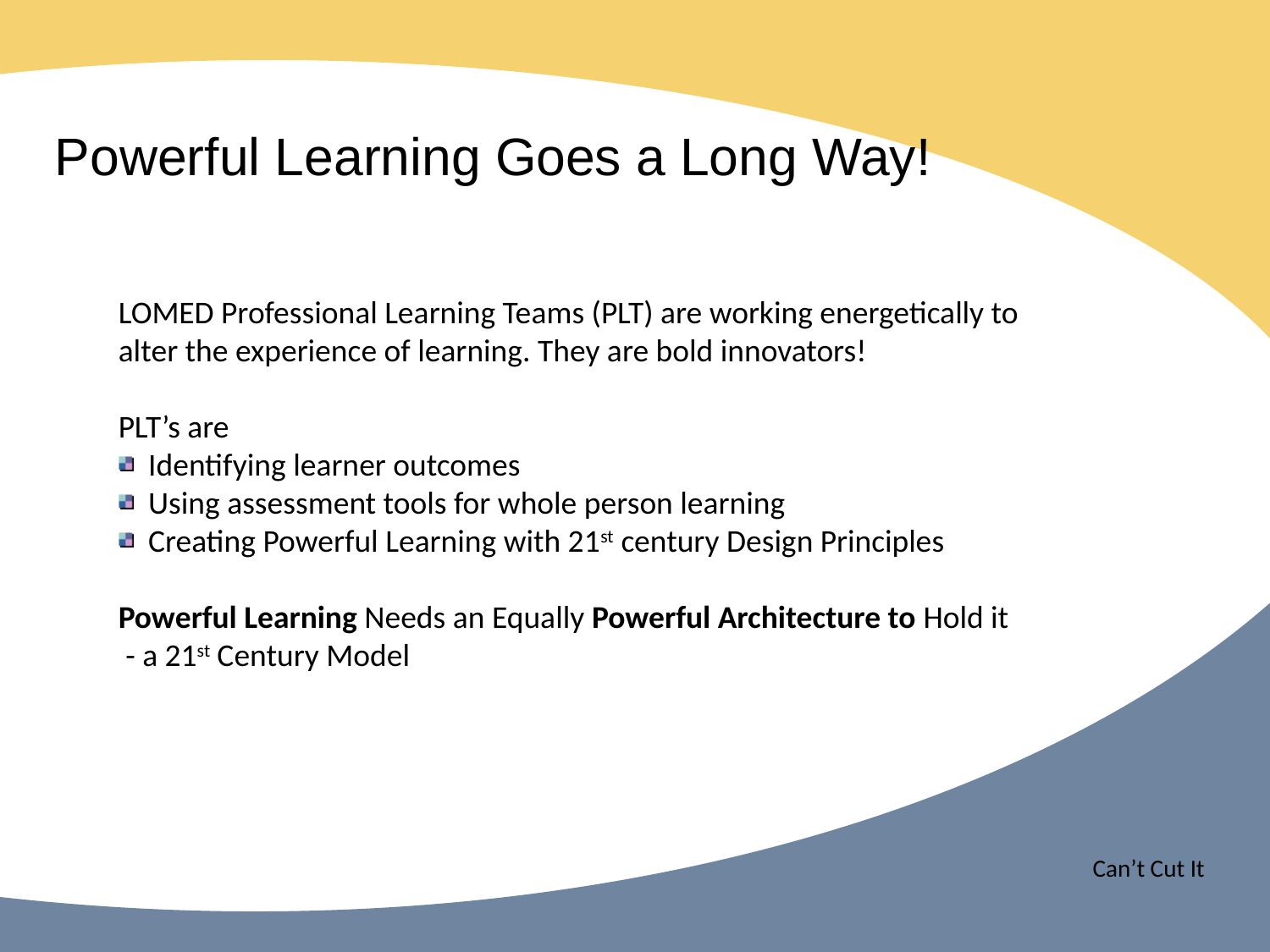

Powerful Learning Goes a Long Way!
LOMED Professional Learning Teams (PLT) are working energetically to alter the experience of learning. They are bold innovators!

PLT’s are
Identifying learner outcomes
Using assessment tools for whole person learning
Creating Powerful Learning with 21st century Design Principles

Powerful Learning Needs an Equally Powerful Architecture to Hold it
 - a 21st Century Model

Can’t Cut It